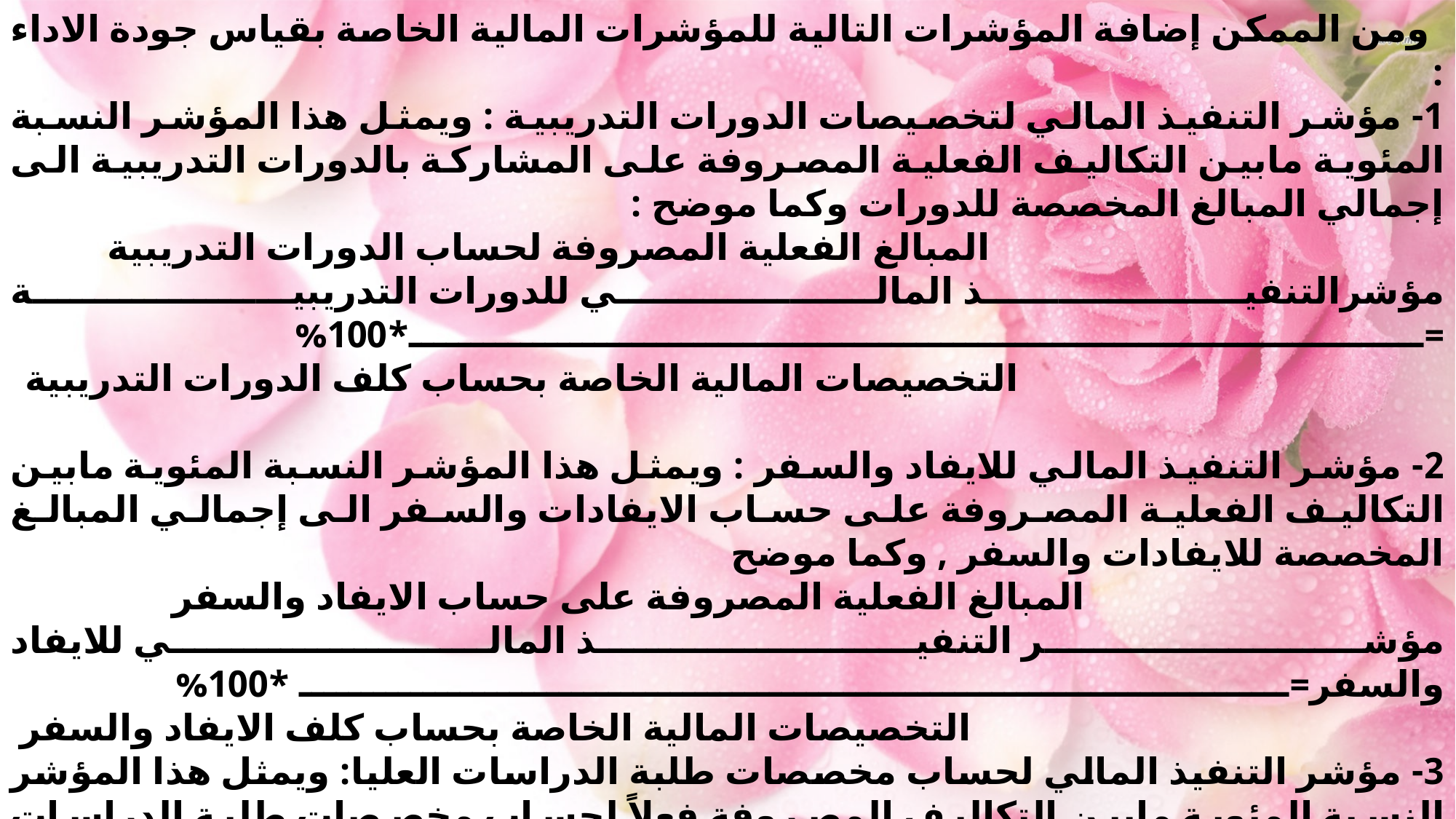

ومن الممكن إضافة المؤشرات التالية للمؤشرات المالية الخاصة بقياس جودة الاداء :
1- مؤشر التنفيذ المالي لتخصيصات الدورات التدريبية : ويمثل هذا المؤشر النسبة المئوية مابين التكاليف الفعلية المصروفة على المشاركة بالدورات التدريبية الى إجمالي المبالغ المخصصة للدورات وكما موضح :
                                                المبالغ الفعلية المصروفة لحساب الدورات التدريبية
مؤشرالتنفيذ المالي للدورات التدريبية =ــــــــــــــــــــــــــــــــــــــــــــــــــــــــــــــــــــــــــــــــــ*100%
                                             التخصيصات المالية الخاصة بحساب كلف الدورات التدريبية

2- مؤشر التنفيذ المالي للايفاد والسفر : ويمثل هذا المؤشر النسبة المئوية مابين التكاليف الفعلية المصروفة على حساب الايفادات والسفر الى إجمالي المبالغ المخصصة للايفادات والسفر , وكما موضح
                                      المبالغ الفعلية المصروفة على حساب الايفاد والسفر
مؤشر التنفيذ المالي للايفاد والسفر=ــــــــــــــــــــــــــــــــــــــــــــــــــــــــــــــــــــــــــــــــ *100%
                                                  التخصيصات المالية الخاصة بحساب كلف الايفاد والسفر
3- مؤشر التنفيذ المالي لحساب مخصصات طلبة الدراسات العليا: ويمثل هذا المؤشر النسبة المئوية مابين التكاليف المصروفة فعلاً لحساب مخصصات طلبة الدراسات العليا إلى إجمالي المبالغ المخصصة لطلبة الدراسات العلياوكما موضح :

مؤشر التنفيذ المالي لحساب           المصروف فعلاً لحساب مخصصات طلبة الدراسات العليا
مخصصات طلبة الدراسات العليا =ــــــــــــــــــــــــــــــــــــــــــــــــــــــــــــــــــــــــــــــــــــــــــــــــــ *100%
                                           المبالغ المخصصة لطلبة الدراسات العليا